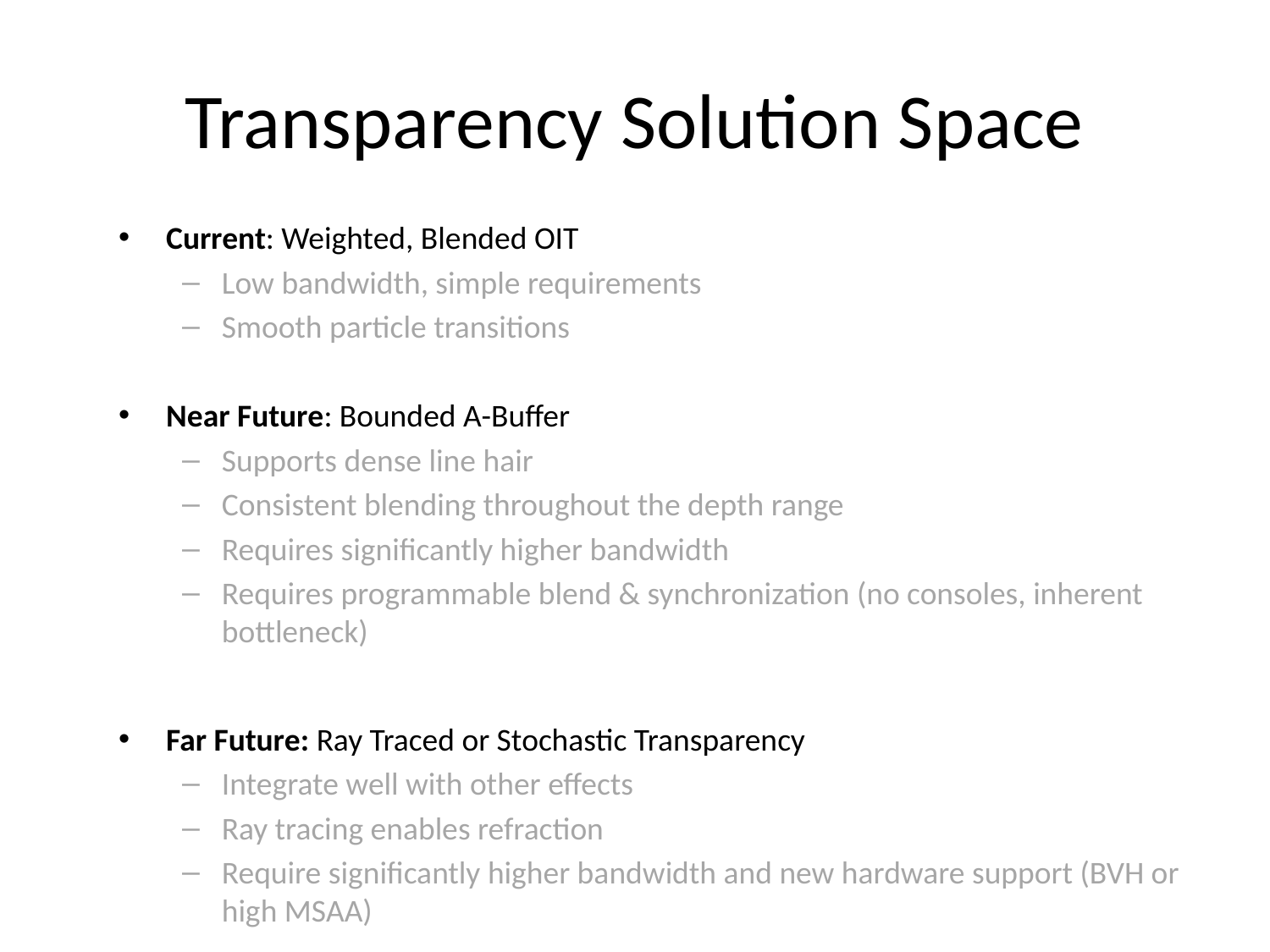

# Transparency Solution Space
Current: Weighted, Blended OIT
Low bandwidth, simple requirements
Smooth particle transitions

Near Future: Bounded A-Buffer
Supports dense line hair
Consistent blending throughout the depth range
Requires significantly higher bandwidth
Requires programmable blend & synchronization (no consoles, inherent bottleneck)

Far Future: Ray Traced or Stochastic Transparency
Integrate well with other effects
Ray tracing enables refraction
Require significantly higher bandwidth and new hardware support (BVH or high MSAA)